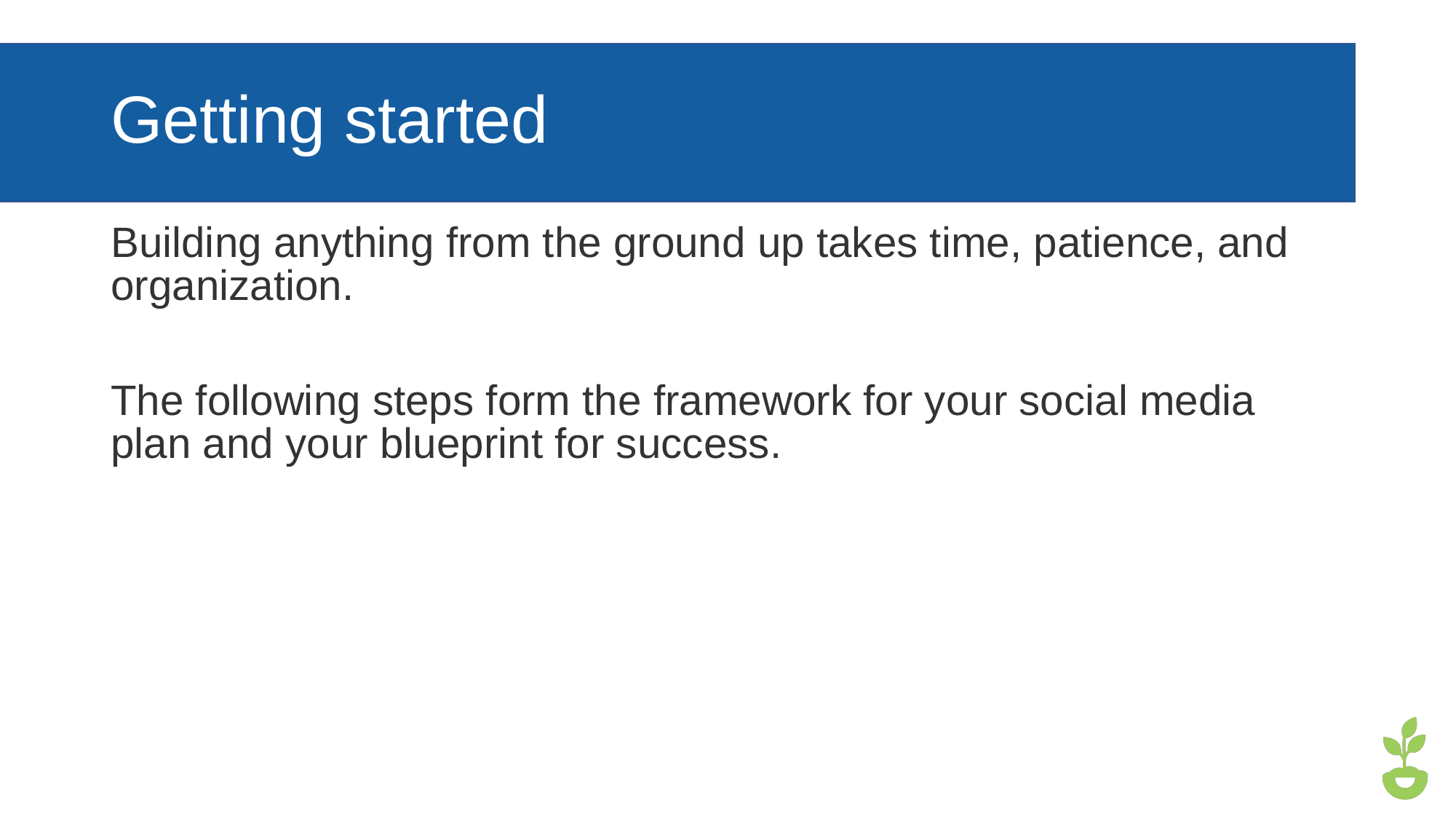

# Getting started
Building anything from the ground up takes time, patience, and organization.

The following steps form the framework for your social media plan and your blueprint for success.